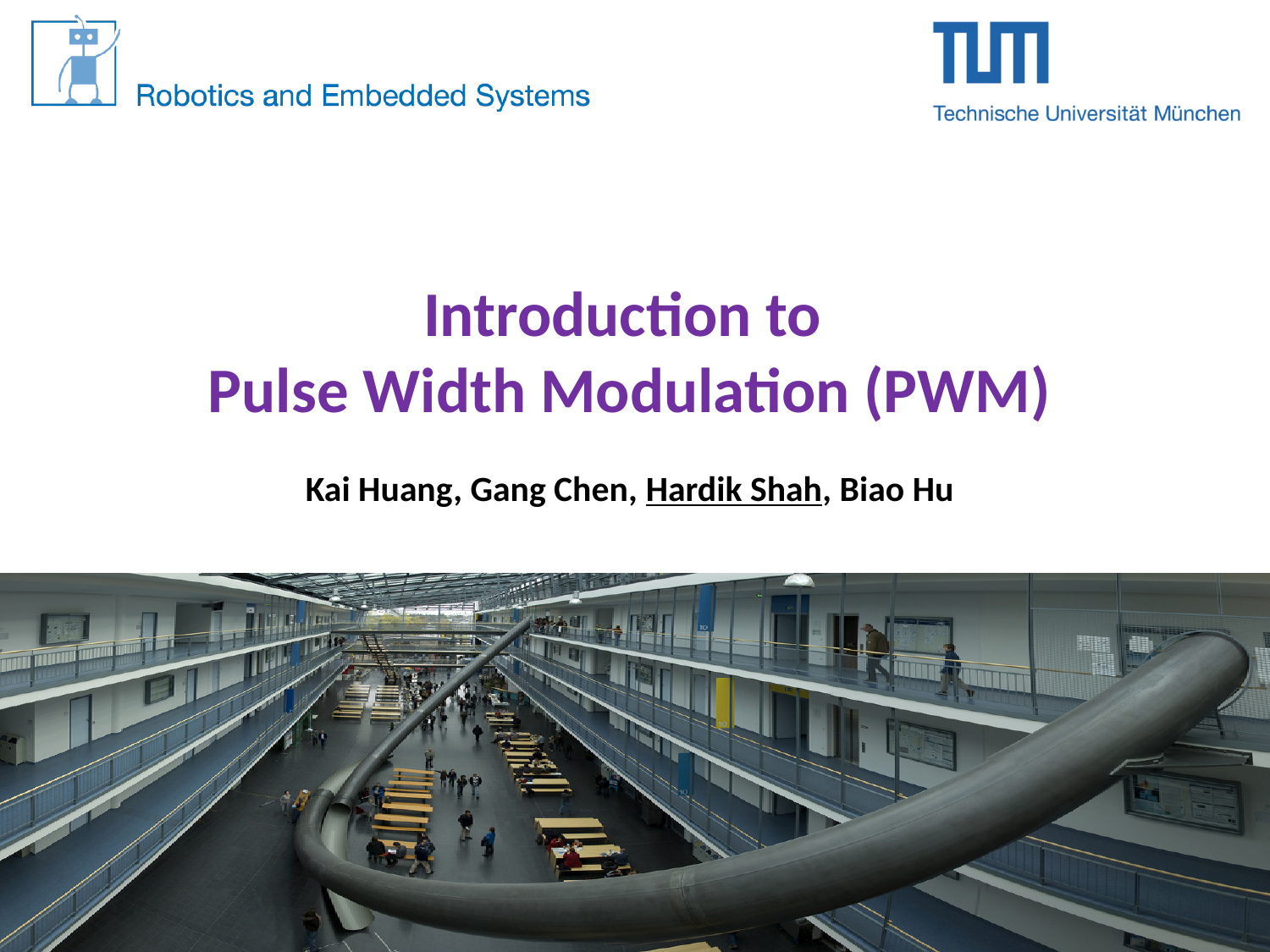

# Introduction to Pulse Width Modulation (PWM)
Kai Huang, Gang Chen, Hardik Shah, Biao Hu